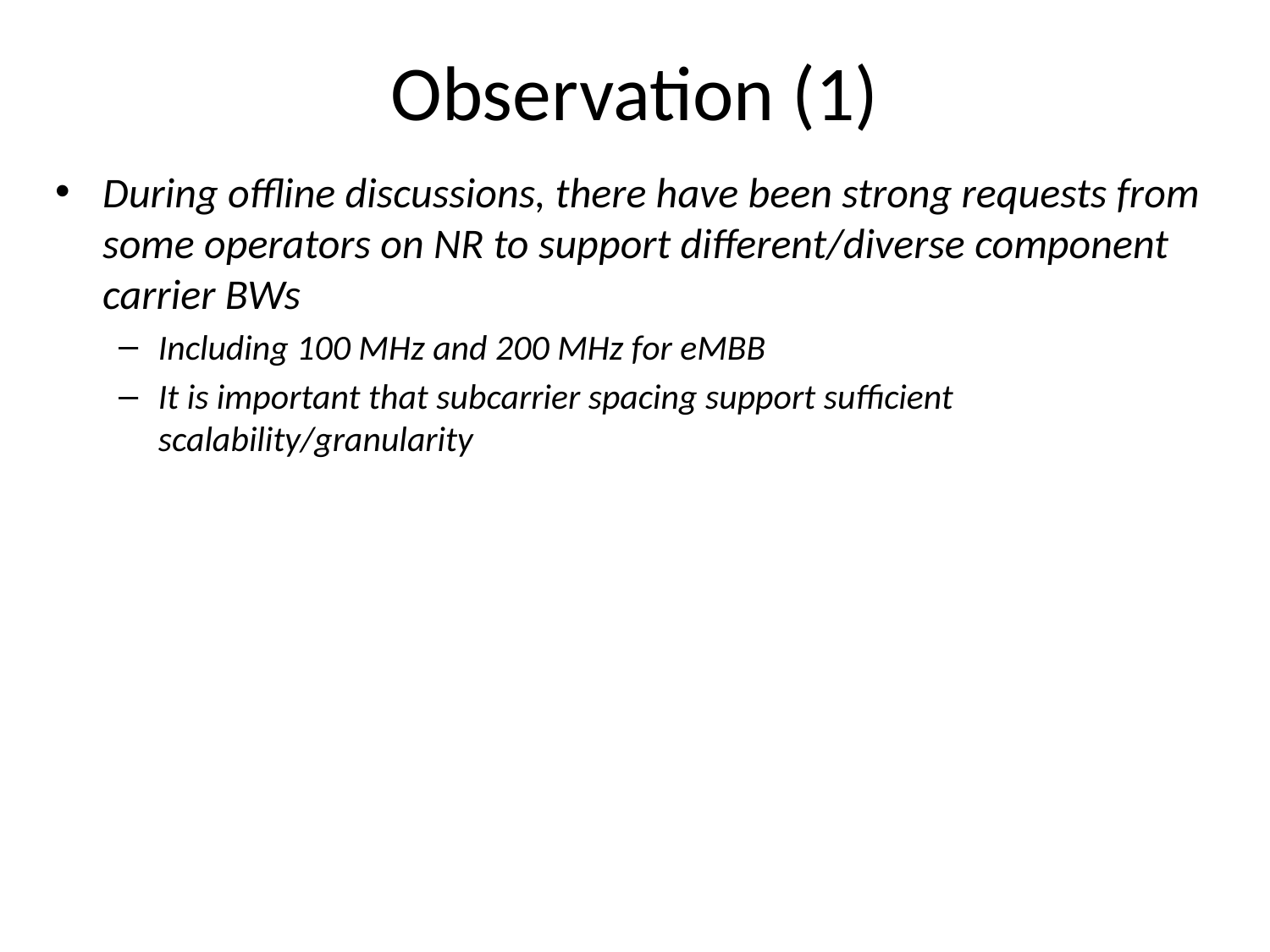

# Observation (1)
During offline discussions, there have been strong requests from some operators on NR to support different/diverse component carrier BWs
Including 100 MHz and 200 MHz for eMBB
It is important that subcarrier spacing support sufficient scalability/granularity